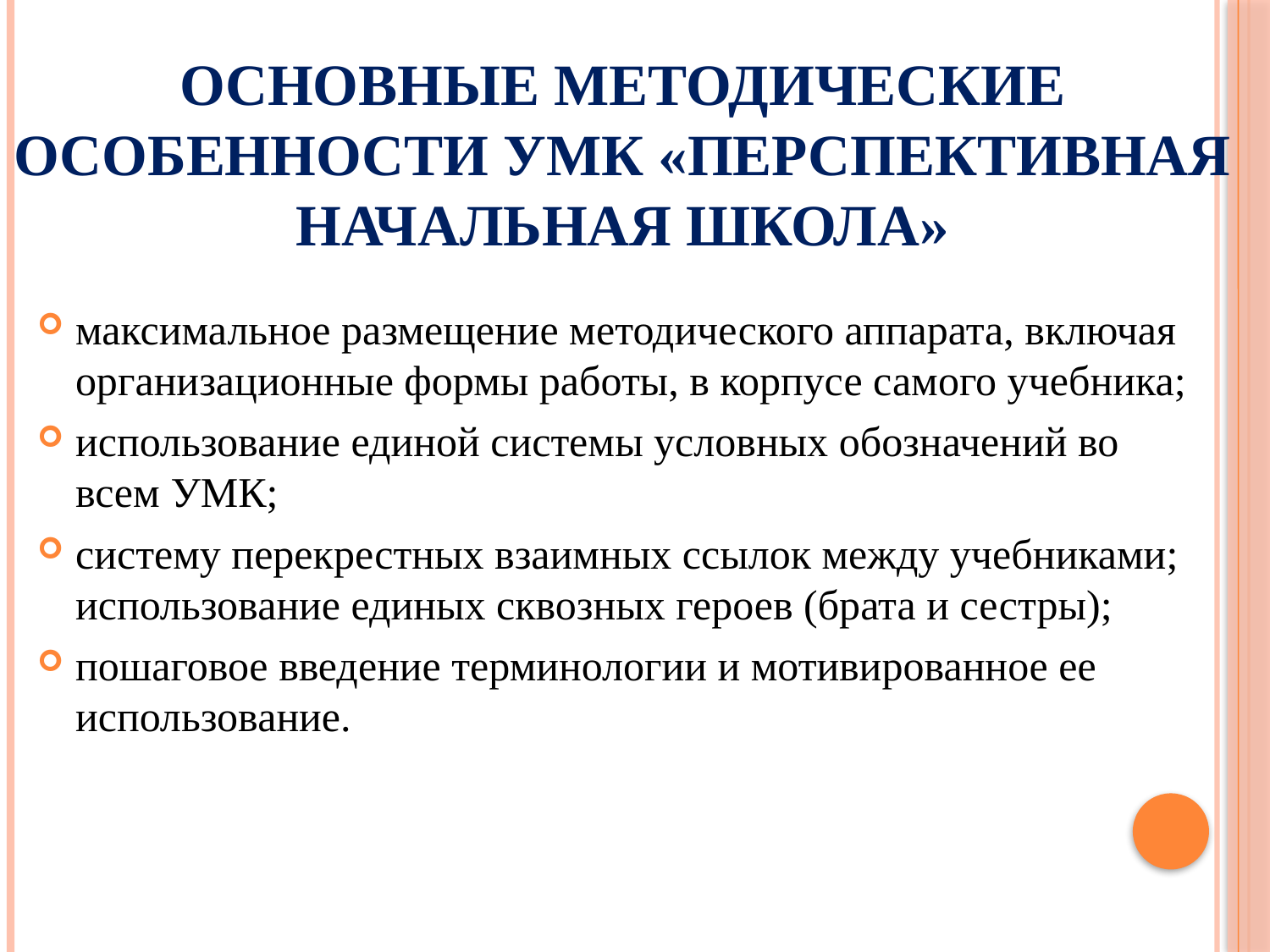

# Основные методические особенности УМК «Перспективная начальная школа»
максимальное размещение методического аппарата, включая организационные формы работы, в корпусе самого учебника;
использование единой системы условных обозначений во всем УМК;
систему перекрестных взаимных ссылок между учебниками; использование единых сквозных героев (брата и сестры);
пошаговое введение терминологии и мотивированное ее использование.